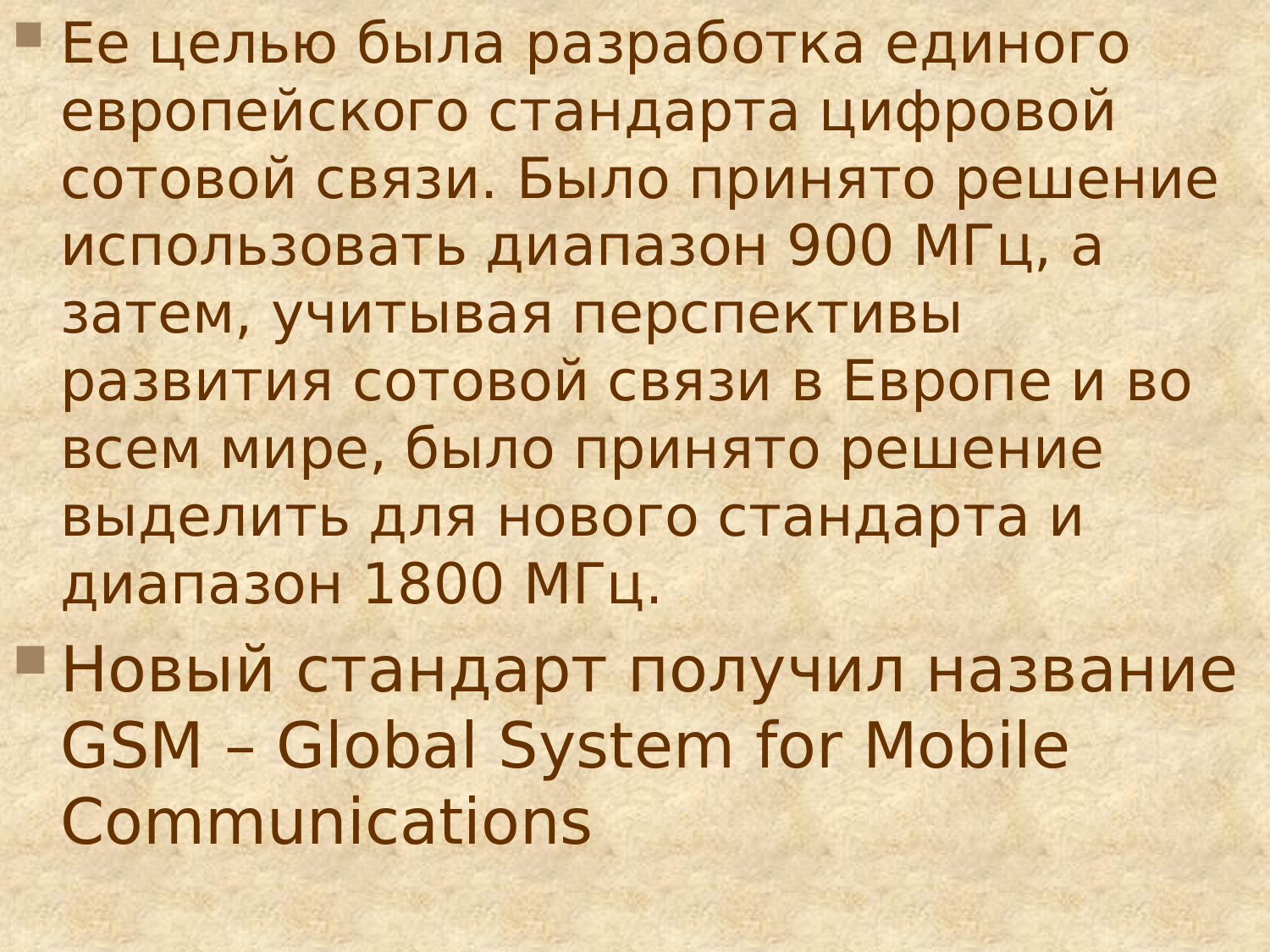

Ее целью была разработка единого европейского стандарта цифровой сотовой связи. Было принято решение использовать диапазон 900 МГц, а затем, учитывая перспективы развития сотовой связи в Европе и во всем мире, было принято решение выделить для нового стандарта и диапазон 1800 МГц.
Новый стандарт получил название GSM – Global System for Mobile Communications